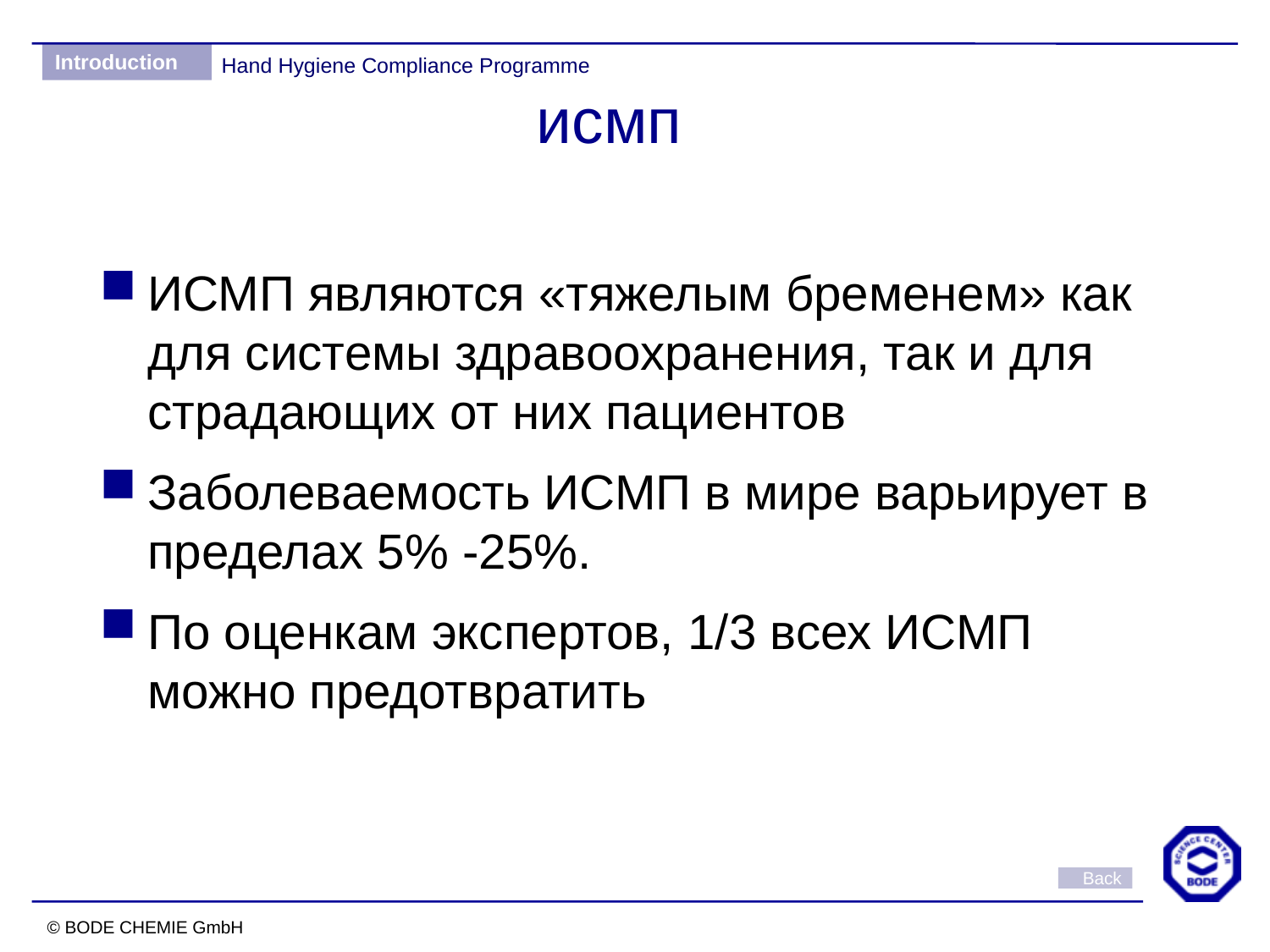

# исмп

ИСМП являются «тяжелым бременем» как для системы здравоохранения, так и для страдающих от них пациентов
Заболеваемость ИСМП в мире варьирует в пределах 5% -25%.
По оценкам экспертов, 1/3 всех ИСМП можно предотвратить